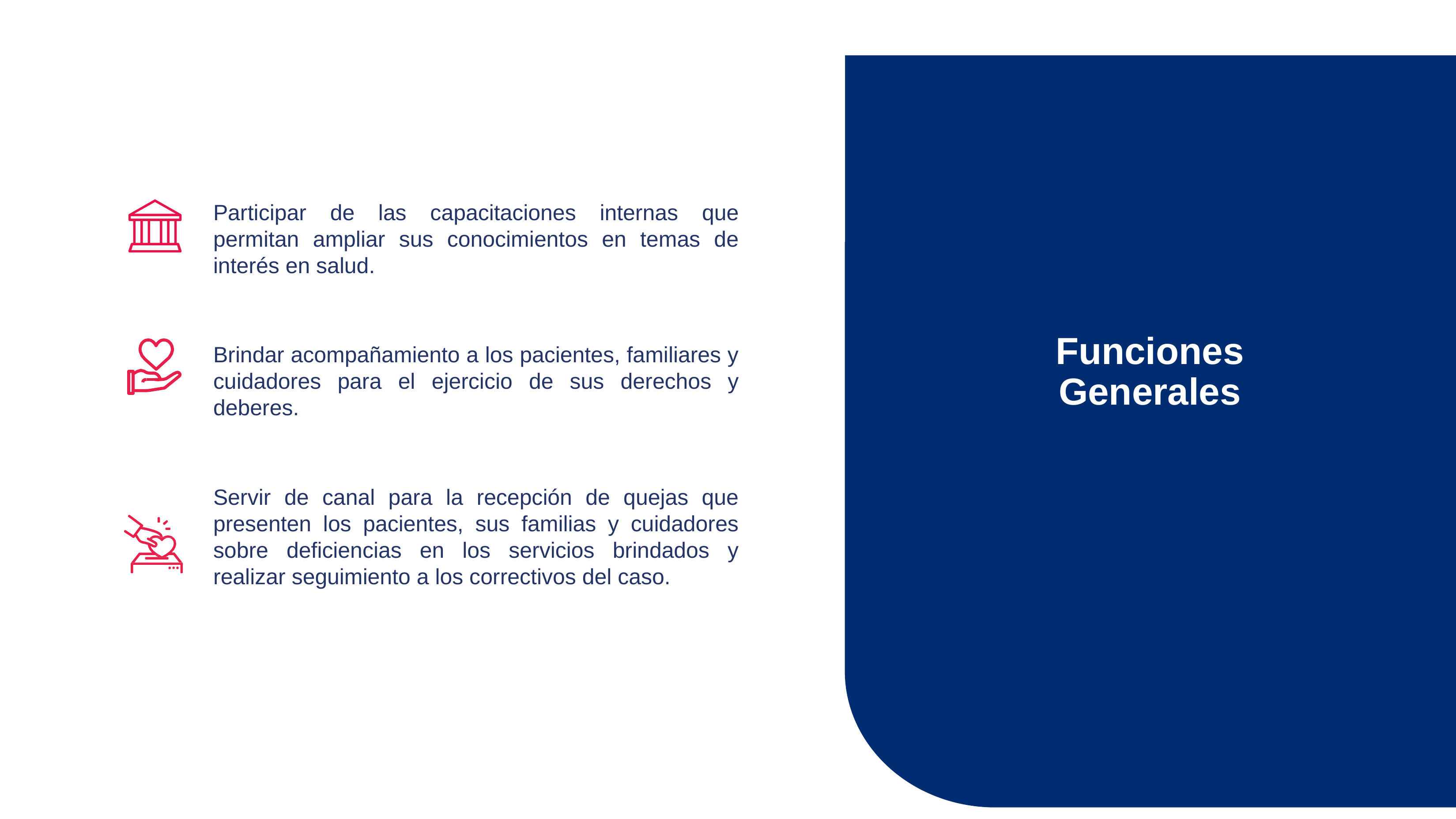

Participar de las capacitaciones internas que permitan ampliar sus conocimientos en temas de interés en salud.

Brindar acompañamiento a los pacientes, familiares y cuidadores para el ejercicio de sus derechos y deberes.

Servir de canal para la recepción de quejas que presenten los pacientes, sus familias y cuidadores sobre deficiencias en los servicios brindados y realizar seguimiento a los correctivos del caso.

# Funciones Generales